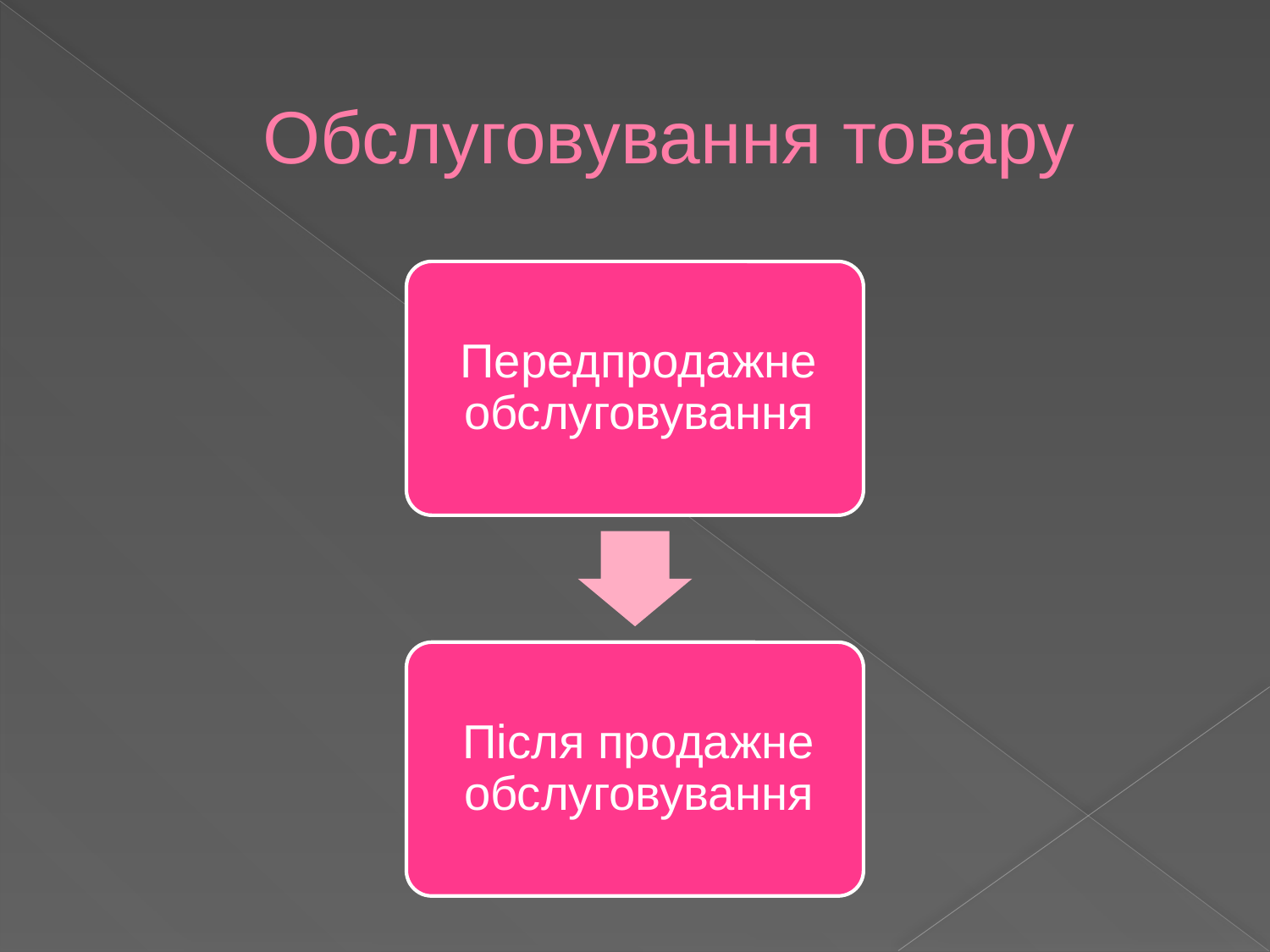

# Обслуговування товару
Передпродажне обслуговування

Після продажне обслуговування